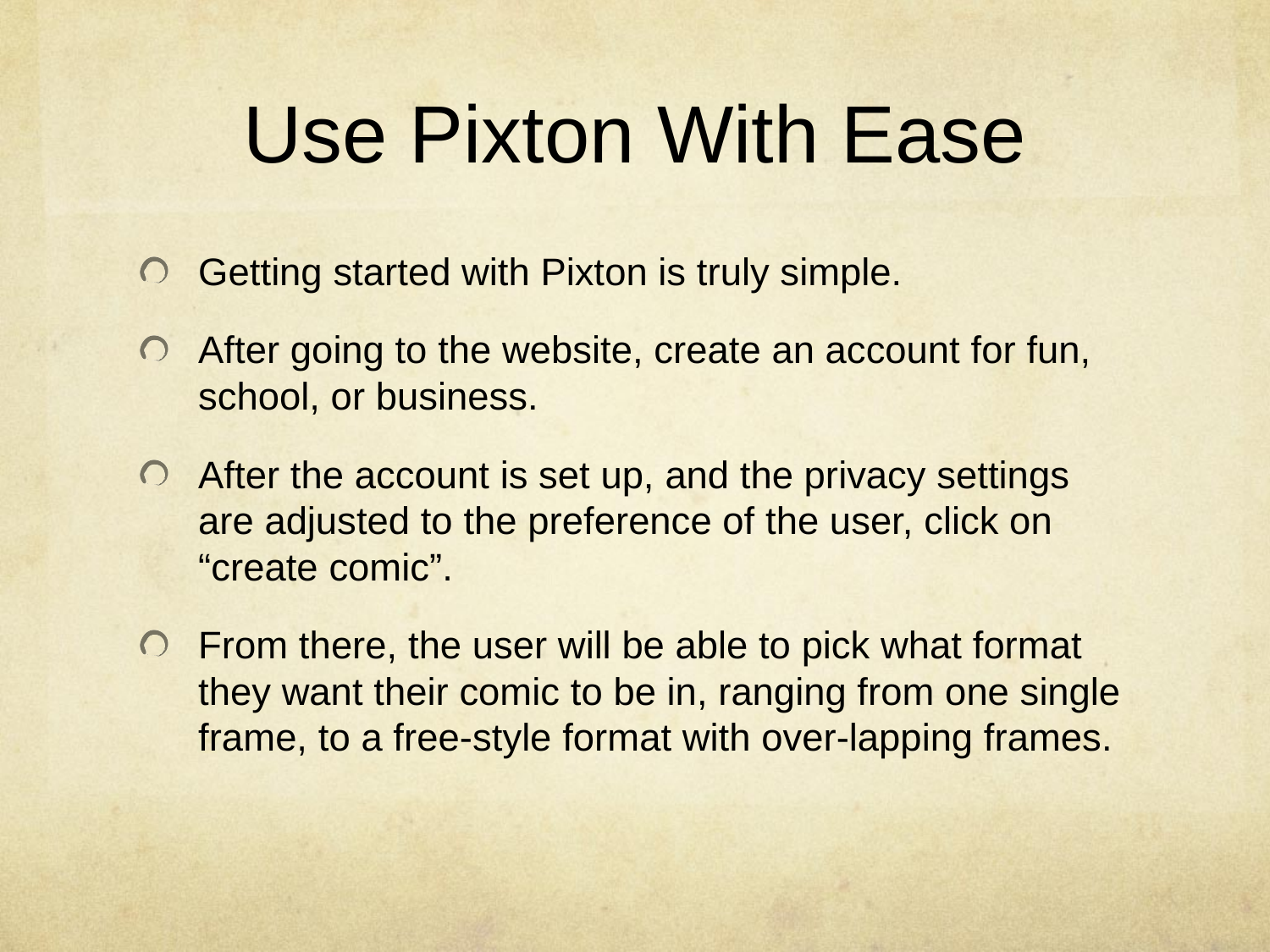

# Use Pixton With Ease
Getting started with Pixton is truly simple.
After going to the website, create an account for fun, school, or business.
After the account is set up, and the privacy settings are adjusted to the preference of the user, click on “create comic”.
From there, the user will be able to pick what format they want their comic to be in, ranging from one single frame, to a free-style format with over-lapping frames.